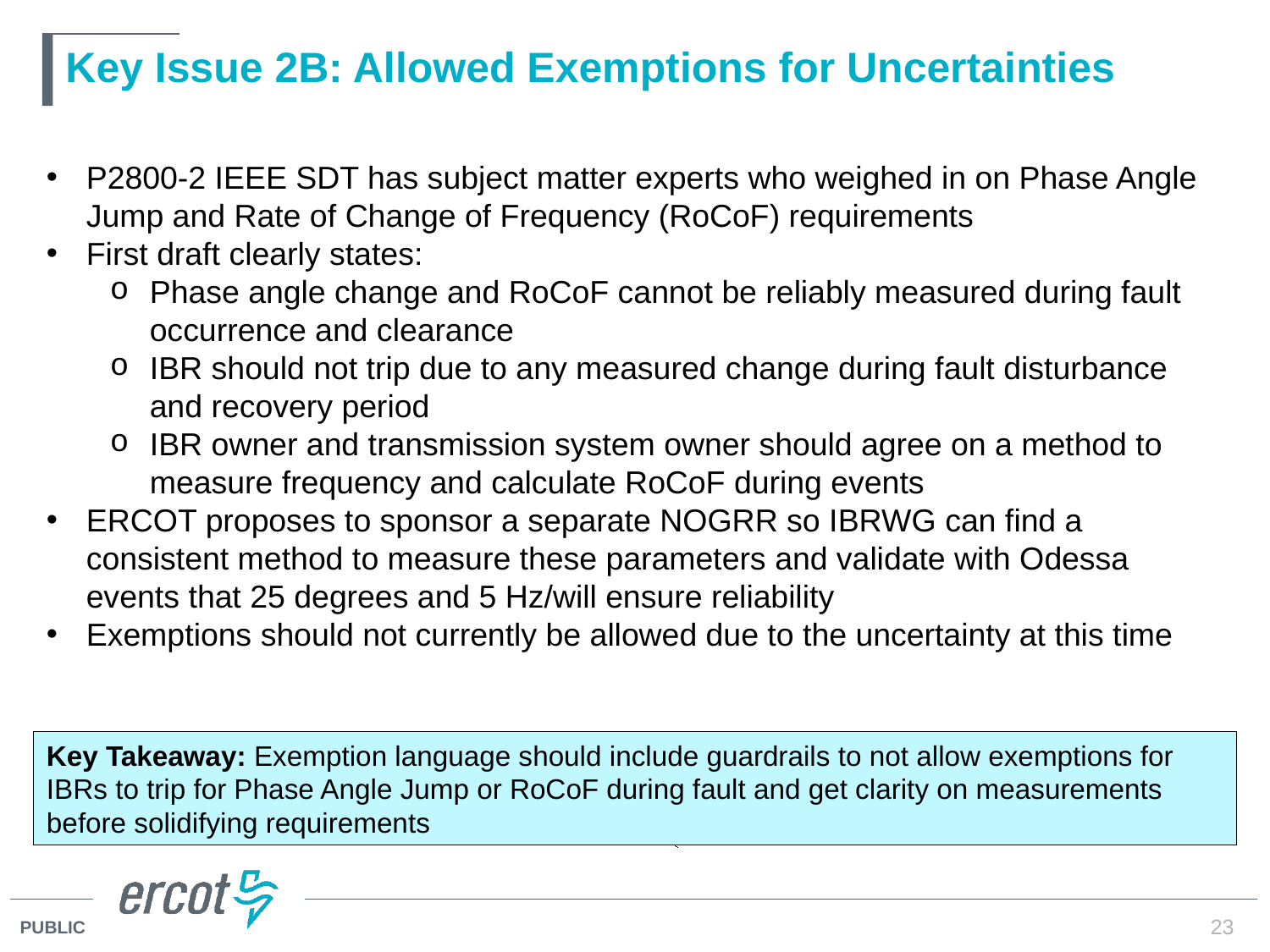

# Key Issue 2B: Allowed Exemptions for Uncertainties
P2800-2 IEEE SDT has subject matter experts who weighed in on Phase Angle Jump and Rate of Change of Frequency (RoCoF) requirements
First draft clearly states:
Phase angle change and RoCoF cannot be reliably measured during fault occurrence and clearance
IBR should not trip due to any measured change during fault disturbance and recovery period
IBR owner and transmission system owner should agree on a method to measure frequency and calculate RoCoF during events
ERCOT proposes to sponsor a separate NOGRR so IBRWG can find a consistent method to measure these parameters and validate with Odessa events that 25 degrees and 5 Hz/will ensure reliability
Exemptions should not currently be allowed due to the uncertainty at this time

Key Takeaway: Exemption language should include guardrails to not allow exemptions for IBRs to trip for Phase Angle Jump or RoCoF during fault and get clarity on measurements before solidifying requirements
23